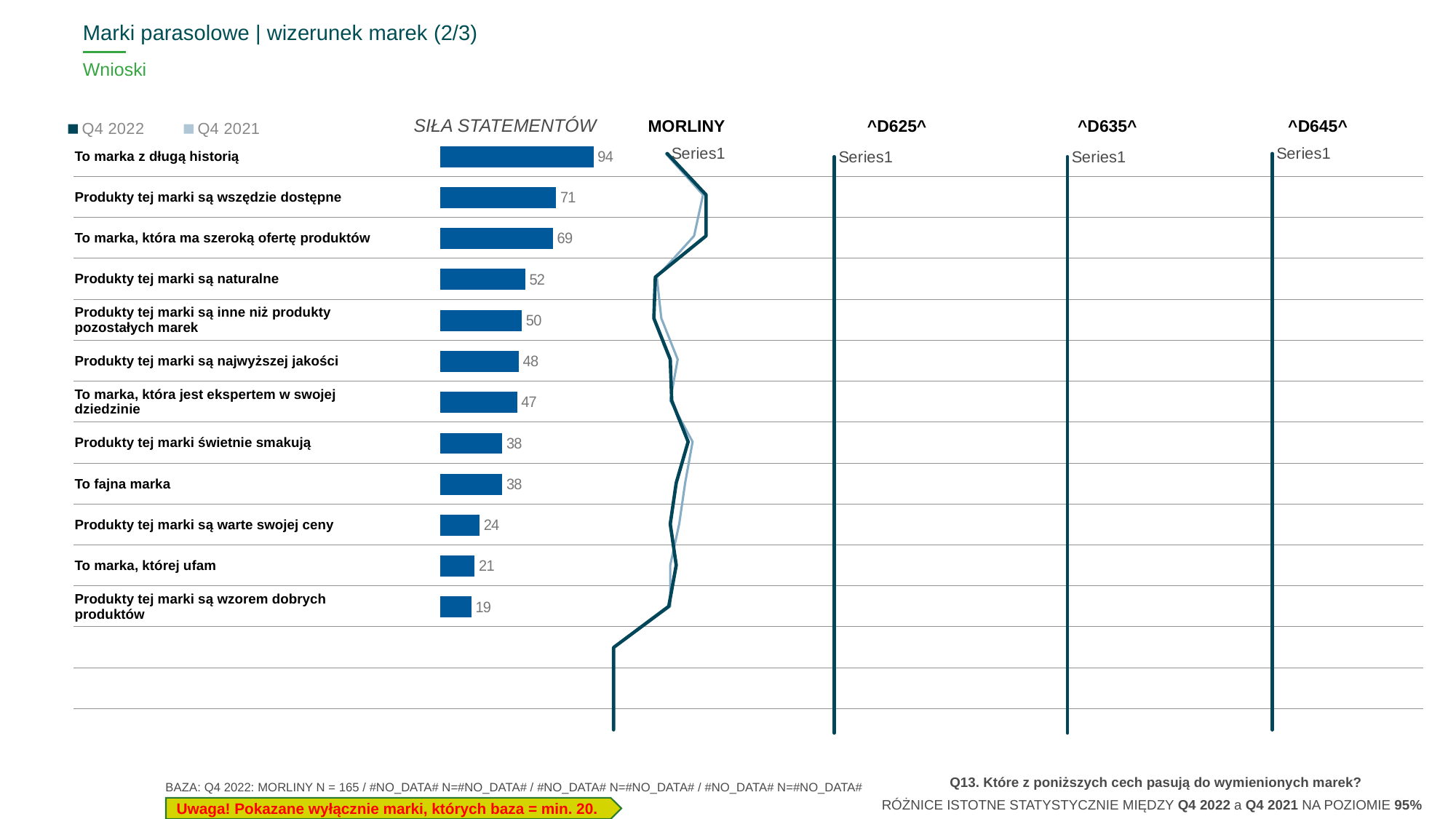

Marki parasolowe | wizerunek marek (2/3)
# Wnioski
| MORLINY | ^D625^ | ^D635^ | ^D645^ |
| --- | --- | --- | --- |

### Chart

| Category | Q4 2022 | Kolumna2 | Kolumna6 | Q4 2021 |
|---|---|---|---|---|
|  | None | None | None | None |
|  | None | None | None | None |
|  | None | None | None | None |
|  | None | None | None | None |
|  | None | None | None | None |
|  | None | None | None | None |
|  | None | None | None | None |
SIŁA STATEMENTÓW

### Chart

| Category | Q4 2022 | Q4 2021 |
|---|---|---|

### Chart

| Category | Q4 2022 | Q4 2021 |
|---|---|---|
| To marka z długą historią |  |
| --- | --- |
| Produkty tej marki są wszędzie dostępne |  |
| To marka, która ma szeroką ofertę produktów |  |
| Produkty tej marki są naturalne |  |
| Produkty tej marki są inne niż produkty pozostałych marek |  |
| Produkty tej marki są najwyższej jakości |  |
| To marka, która jest ekspertem w swojej dziedzinie |  |
| Produkty tej marki świetnie smakują |  |
| To fajna marka |  |
| Produkty tej marki są warte swojej ceny |  |
| To marka, której ufam |  |
| Produkty tej marki są wzorem dobrych produktów |  |
|  |  |
|  |  |
|  |  |

### Chart

| Category | Seria 1 |
|---|---|
|  | 94.0 |
|  | 71.0 |
|  | 69.0 |
|  | 52.0 |
|  | 50.0 |
|  | 48.0 |
|  | 47.0 |
|  | 38.0 |
|  | 38.0 |
|  | 24.0 |
|  | 21.0 |
|  | 19.0 |
|  | None |
|  | None |
|  | None |

### Chart

| Category | Q4 2022 | Q4 2021 |
|---|---|---|

### Chart

| Category | Q4 2022 | Q4 2021 |
|---|---|---|
Q13. Które z poniższych cech pasują do wymienionych marek?

BAZA: Q4 2022: MORLINY N = 165 / #NO_DATA# N=#NO_DATA# / #NO_DATA# N=#NO_DATA# / #NO_DATA# N=#NO_DATA#
RÓŻNICE ISTOTNE STATYSTYCZNIE MIĘDZY Q4 2022 a Q4 2021 NA POZIOMIE 95%
Uwaga! Pokazane wyłącznie marki, których baza = min. 20.